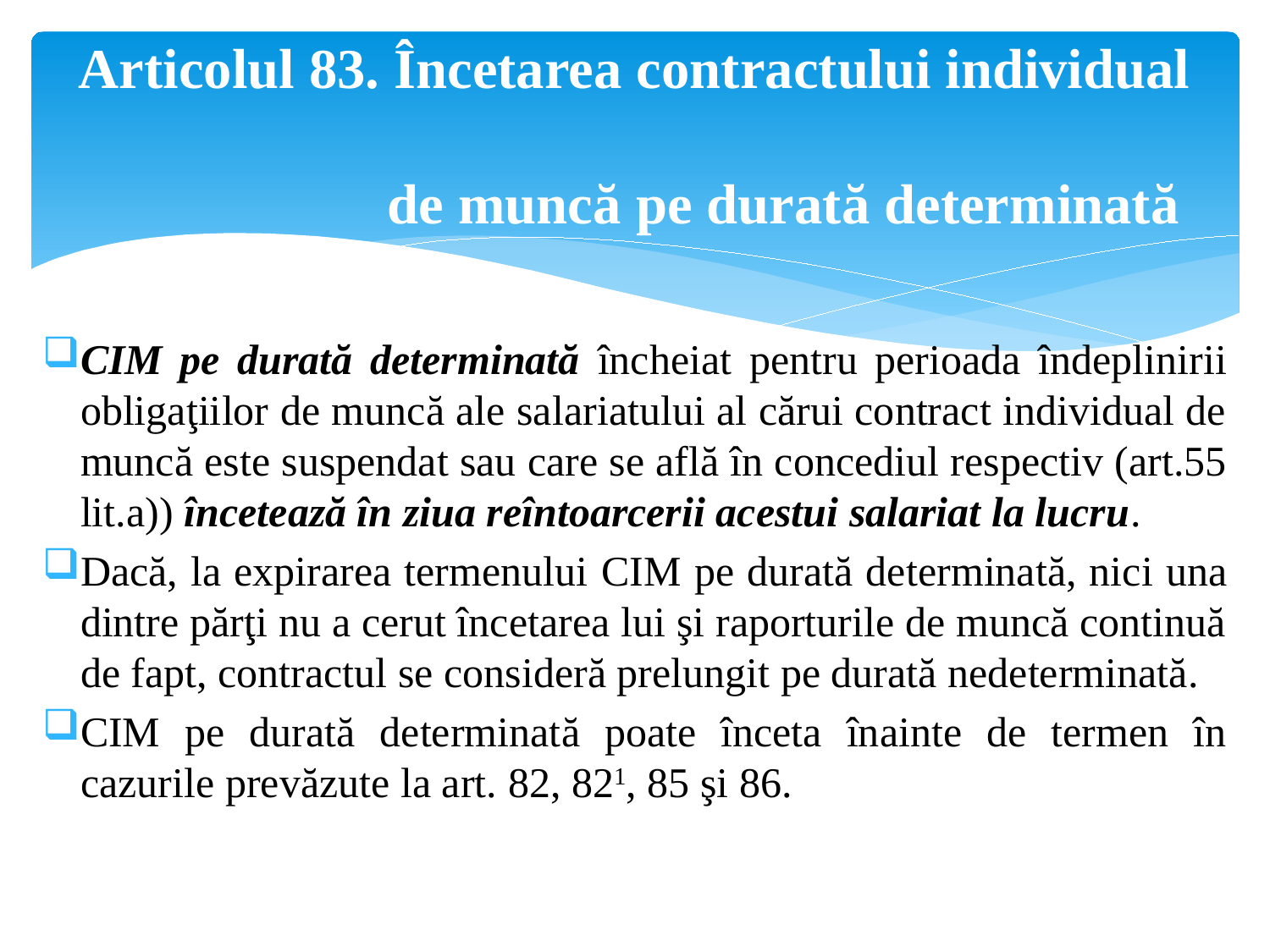

# Articolul 83. Încetarea contractului individual de muncă pe durată determinată
CIM pe durată determinată încheiat pentru perioada îndeplinirii obligaţiilor de muncă ale salariatului al cărui contract individual de muncă este suspendat sau care se află în concediul respectiv (art.55 lit.a)) încetează în ziua reîntoarcerii acestui salariat la lucru.
Dacă, la expirarea termenului CIM pe durată determinată, nici una dintre părţi nu a cerut încetarea lui şi raporturile de muncă continuă de fapt, contractul se consideră prelungit pe durată nedeterminată.
CIM pe durată determinată poate înceta înainte de termen în cazurile prevăzute la art. 82, 821, 85 şi 86.